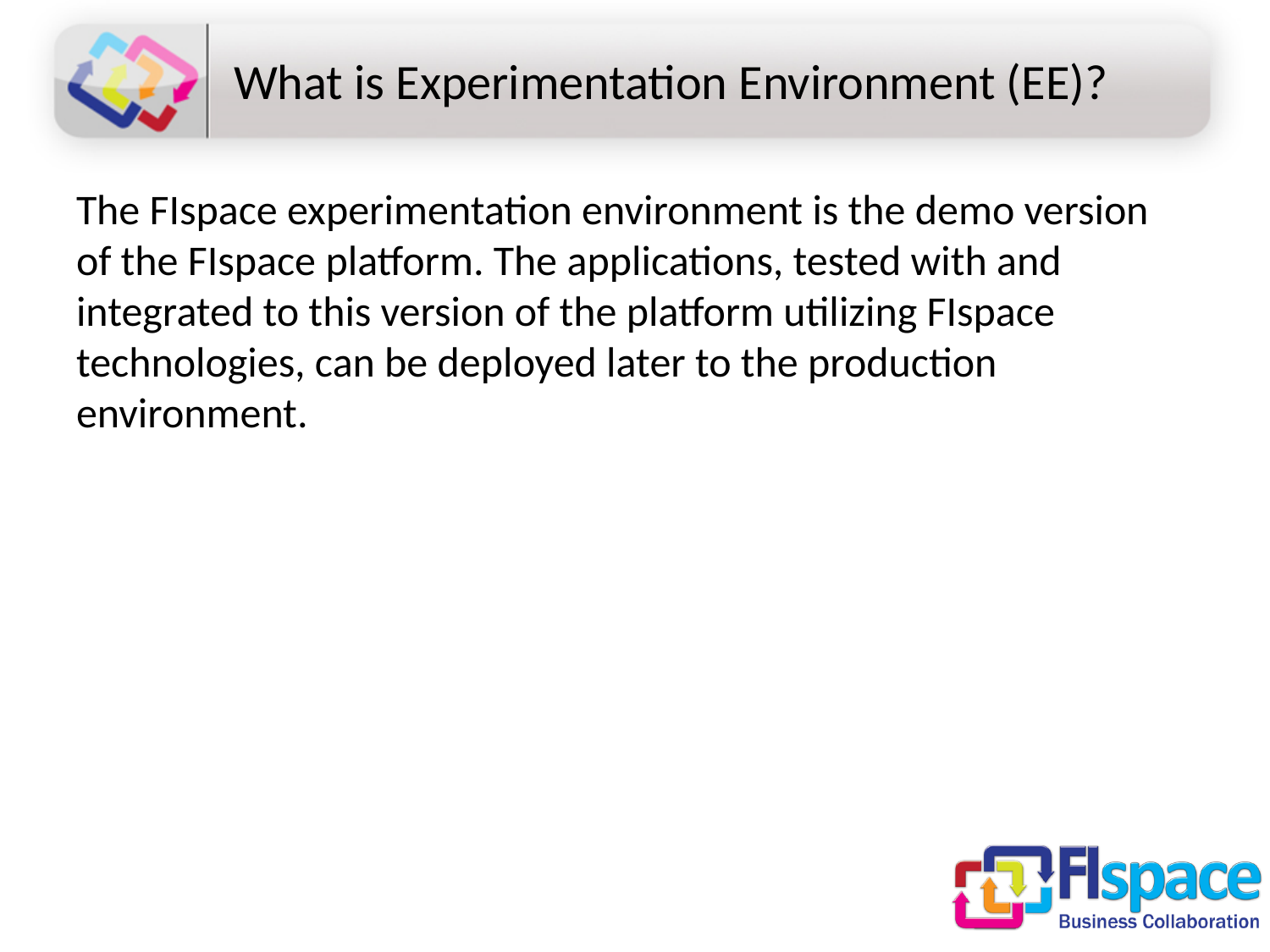

# What is Experimentation Environment (EE)?
The FIspace experimentation environment is the demo version of the FIspace platform. The applications, tested with and integrated to this version of the platform utilizing FIspace technologies, can be deployed later to the production environment.